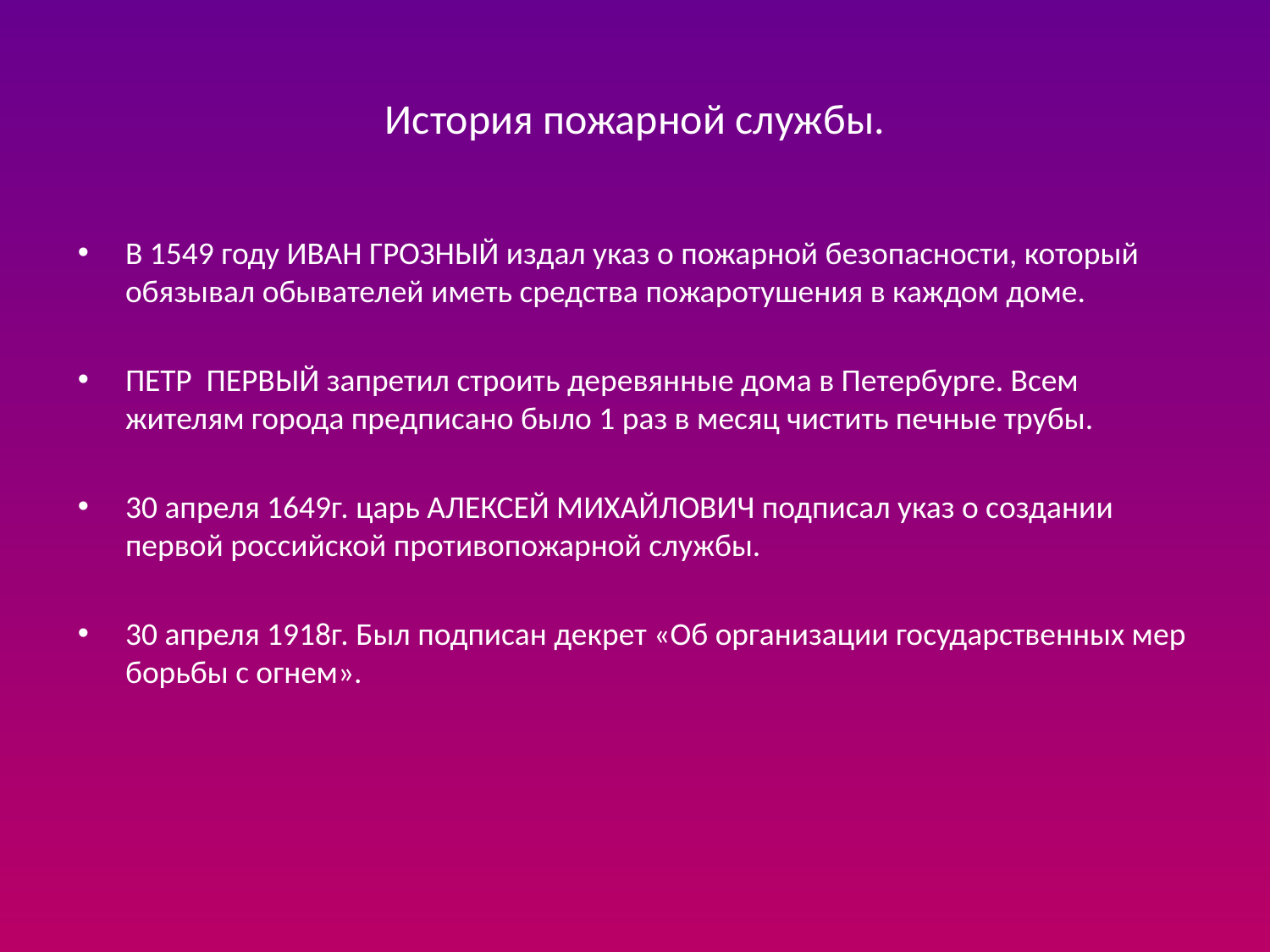

# История пожарной службы.
В 1549 году ИВАН ГРОЗНЫЙ издал указ о пожарной безопасности, который обязывал обывателей иметь средства пожаротушения в каждом доме.

ПЕТР  ПЕРВЫЙ запретил строить деревянные дома в Петербурге. Всем жителям города предписано было 1 раз в месяц чистить печные трубы.

30 апреля 1649г. царь АЛЕКСЕЙ МИХАЙЛОВИЧ подписал указ о создании первой российской противопожарной службы.

30 апреля 1918г. Был подписан декрет «Об организации государственных мер борьбы с огнем».